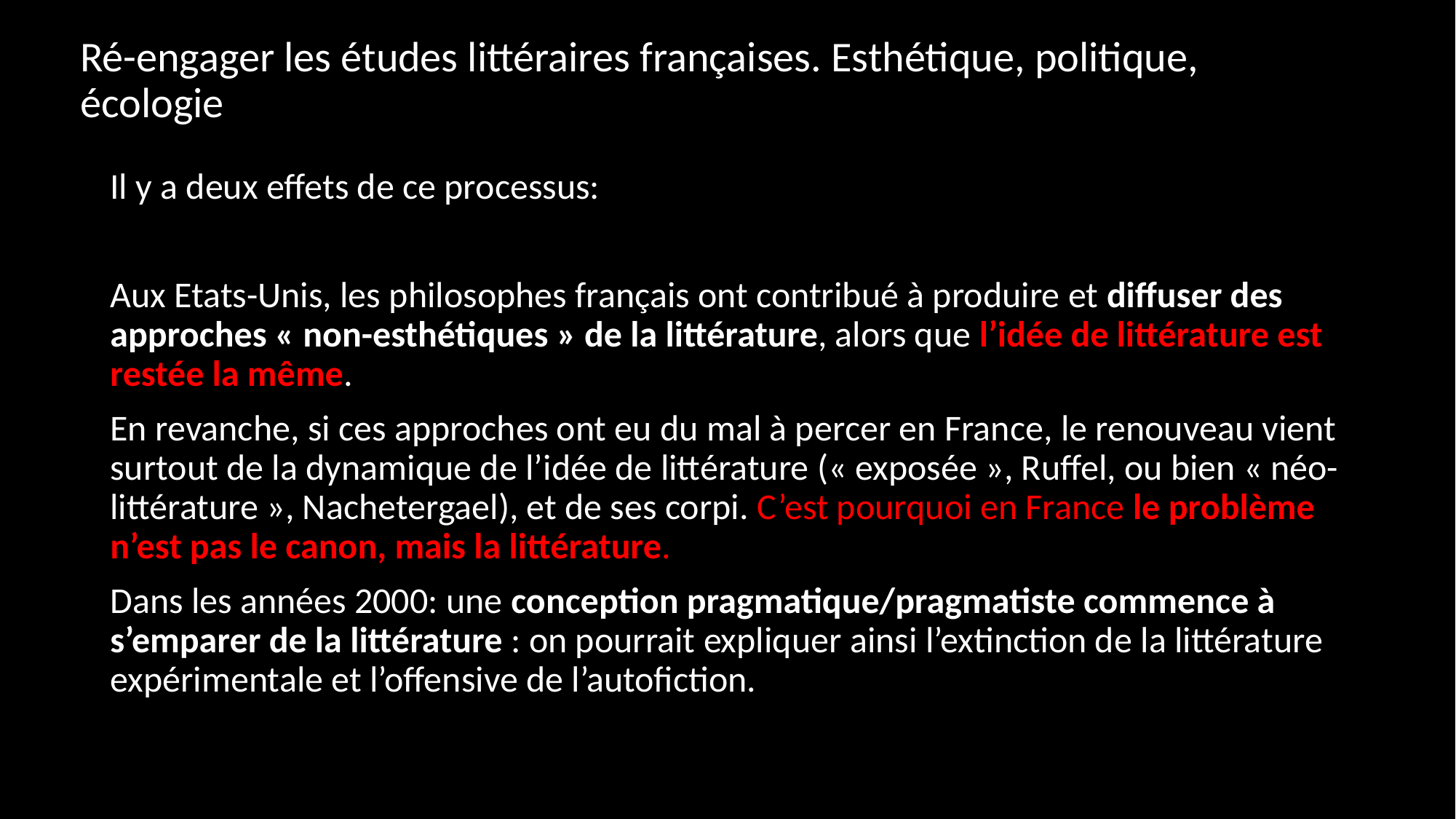

# Ré-engager les études littéraires françaises. Esthétique, politique, écologie
Il y a deux effets de ce processus:

Aux Etats-Unis, les philosophes français ont contribué à produire et diffuser des approches « non-esthétiques » de la littérature, alors que l’idée de littérature est restée la même.
En revanche, si ces approches ont eu du mal à percer en France, le renouveau vient surtout de la dynamique de l’idée de littérature (« exposée », Ruffel, ou bien « néo-littérature », Nachetergael), et de ses corpi. C’est pourquoi en France le problème n’est pas le canon, mais la littérature.
Dans les années 2000: une conception pragmatique/pragmatiste commence à s’emparer de la littérature : on pourrait expliquer ainsi l’extinction de la littérature expérimentale et l’offensive de l’autofiction.